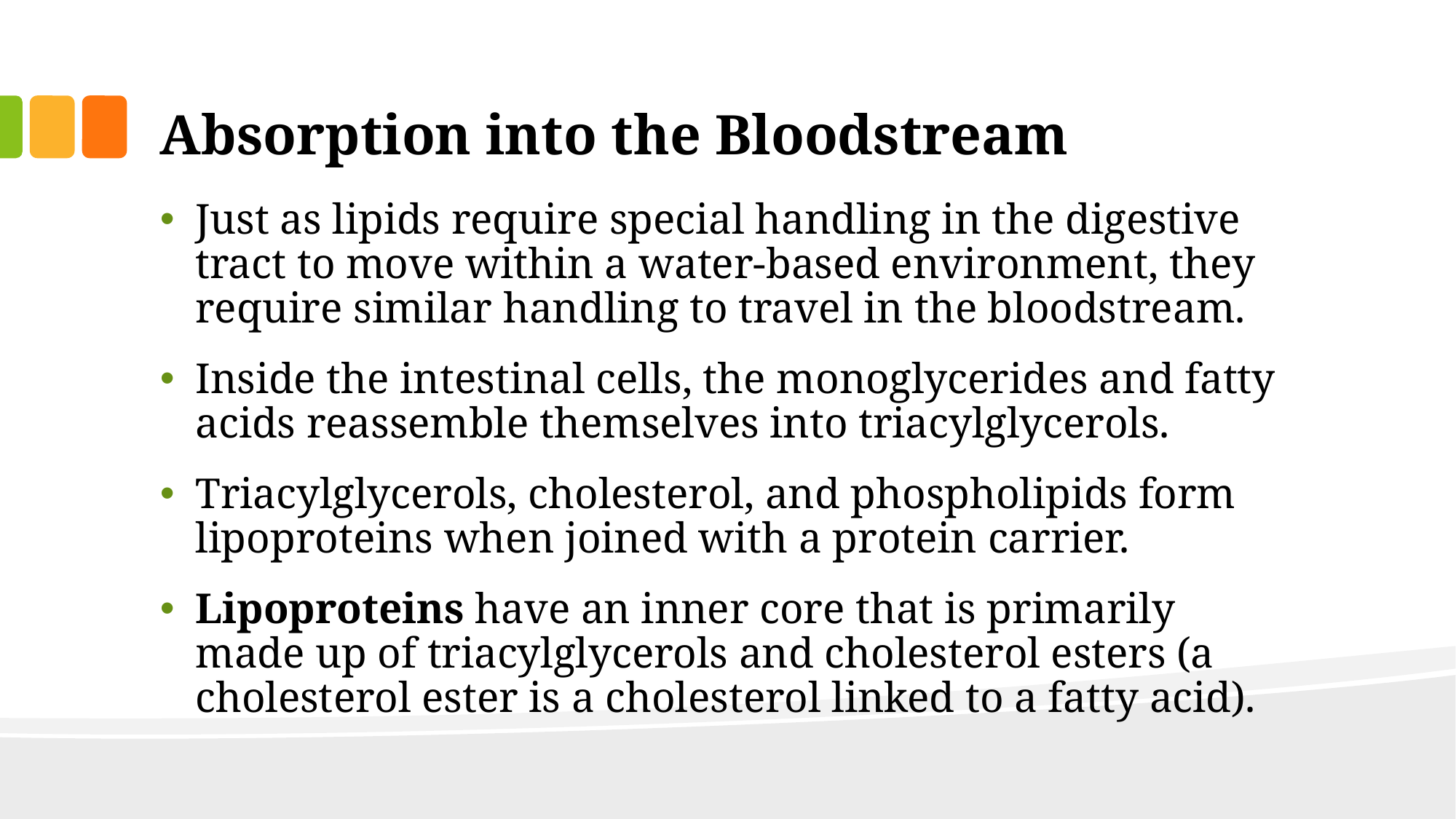

# Absorption into the Bloodstream
Just as lipids require special handling in the digestive tract to move within a water-based environment, they require similar handling to travel in the bloodstream.
Inside the intestinal cells, the monoglycerides and fatty acids reassemble themselves into triacylglycerols.
Triacylglycerols, cholesterol, and phospholipids form lipoproteins when joined with a protein carrier.
Lipoproteins have an inner core that is primarily made up of triacylglycerols and cholesterol esters (a cholesterol ester is a cholesterol linked to a fatty acid).